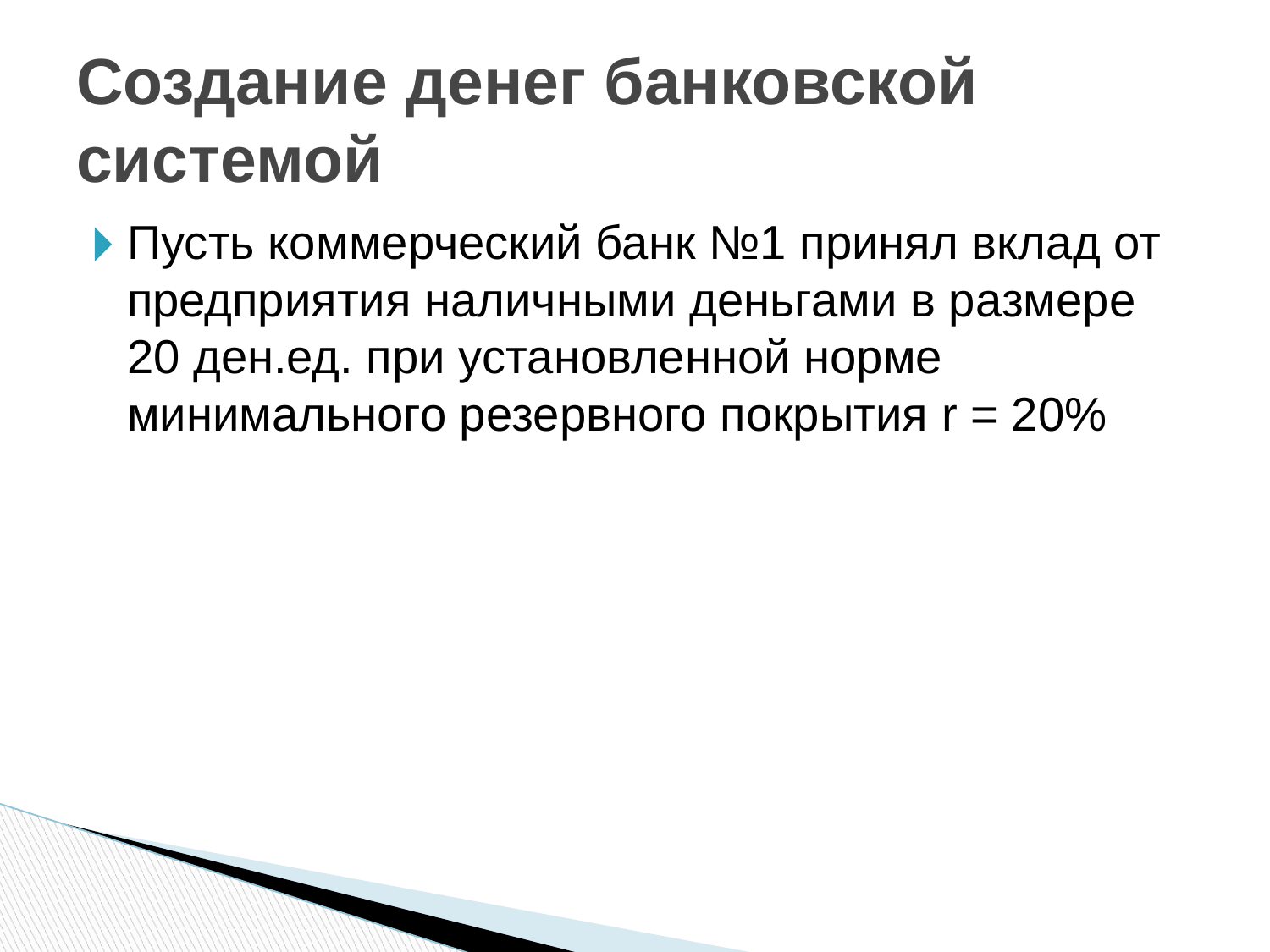

# Создание денег банковской системой
Пусть коммерческий банк №1 принял вклад от предприятия наличными деньгами в размере 20 ден.ед. при установленной норме минимального резервного покрытия r = 20%